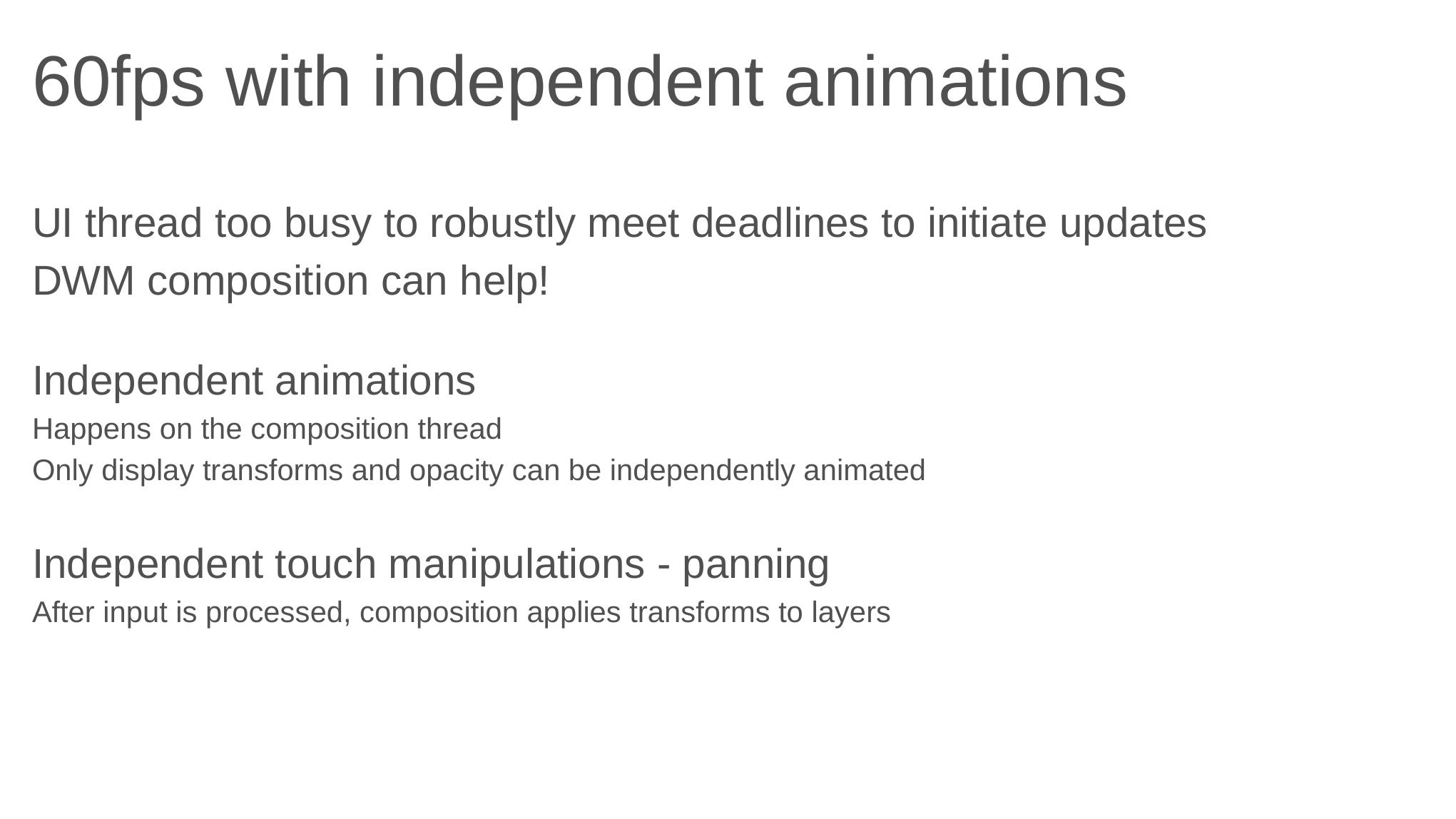

# 60fps with independent animations
UI thread too busy to robustly meet deadlines to initiate updates
DWM composition can help!

Independent animations
Happens on the composition thread
Only display transforms and opacity can be independently animated

Independent touch manipulations - panning
After input is processed, composition applies transforms to layers